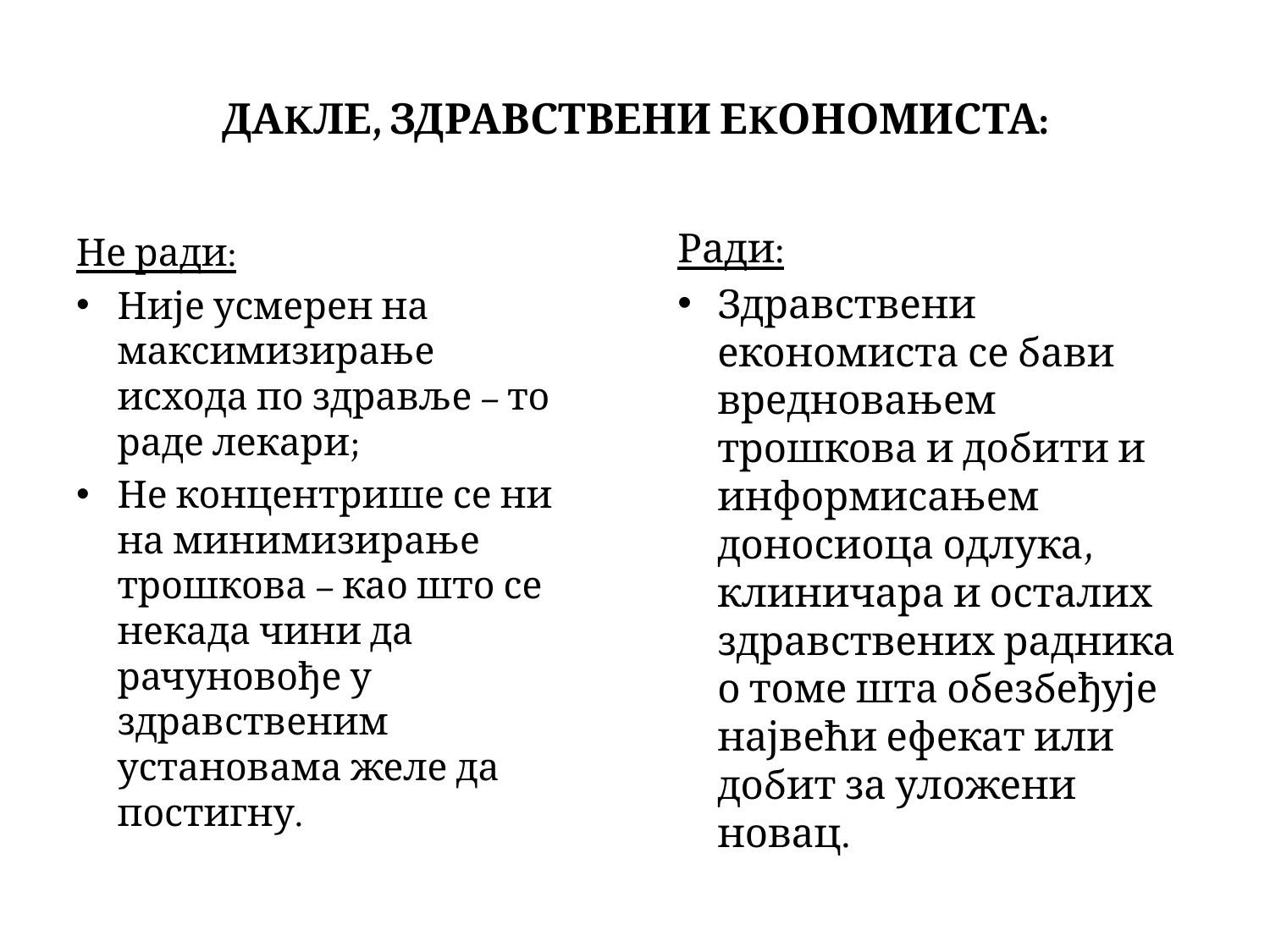

# ДАKЛЕ, ЗДРАВСТВЕНИ ЕKОНОМИСТА:
Ради:
Здравствени економиста се бави вредновањем трошкова и добити и информисањем доносиоца одлука, клиничара и осталих здравствених радника о томе шта обезбеђује највећи ефекат или добит за уложени новац.
Не ради:
Није усмерен на максимизирање исхода по здравље – то раде лекари;
Не концентрише се ни на минимизирање трошкова – као што се некада чини да рачуновође у здравственим установама желе да постигну.